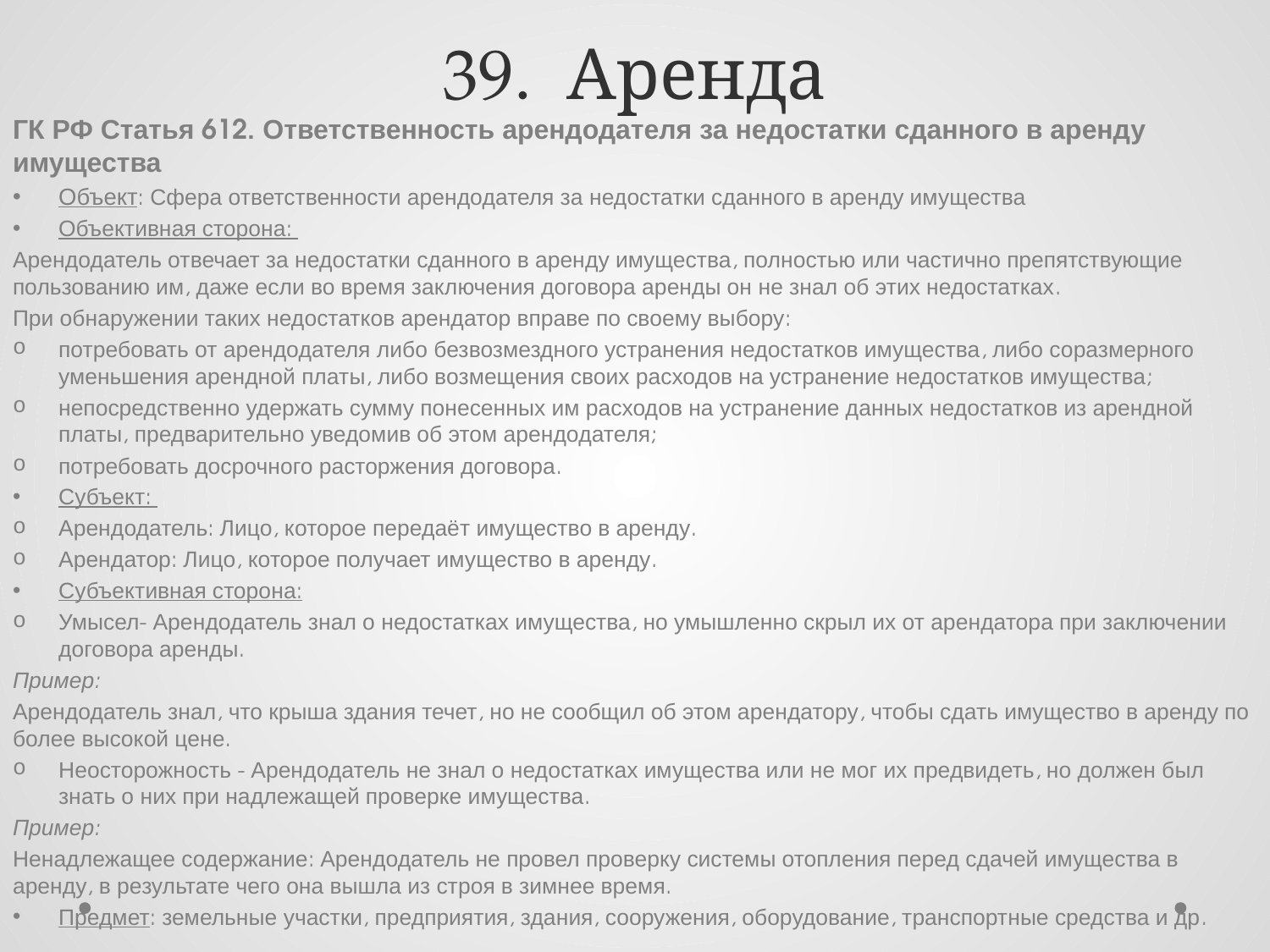

# 39.  Аренда
ГК РФ Статья 612. Ответственность арендодателя за недостатки сданного в аренду имущества
Объект: Сфера ответственности арендодателя за недостатки сданного в аренду имущества
Объективная сторона:
Арендодатель отвечает за недостатки сданного в аренду имущества, полностью или частично препятствующие пользованию им, даже если во время заключения договора аренды он не знал об этих недостатках.
При обнаружении таких недостатков арендатор вправе по своему выбору:
потребовать от арендодателя либо безвозмездного устранения недостатков имущества, либо соразмерного уменьшения арендной платы, либо возмещения своих расходов на устранение недостатков имущества;
непосредственно удержать сумму понесенных им расходов на устранение данных недостатков из арендной платы, предварительно уведомив об этом арендодателя;
потребовать досрочного расторжения договора.
Субъект:
Арендодатель: Лицо, которое передаёт имущество в аренду.
Арендатор: Лицо, которое получает имущество в аренду.
Субъективная сторона:
Умысел- Арендодатель знал о недостатках имущества, но умышленно скрыл их от арендатора при заключении договора аренды.
Пример:
Арендодатель знал, что крыша здания течет, но не сообщил об этом арендатору, чтобы сдать имущество в аренду по более высокой цене.
Неосторожность - Арендодатель не знал о недостатках имущества или не мог их предвидеть, но должен был знать о них при надлежащей проверке имущества.
Пример:
Ненадлежащее содержание: Арендодатель не провел проверку системы отопления перед сдачей имущества в аренду, в результате чего она вышла из строя в зимнее время.
Предмет: земельные участки, предприятия, здания, сооружения, оборудование, транспортные средства и др.